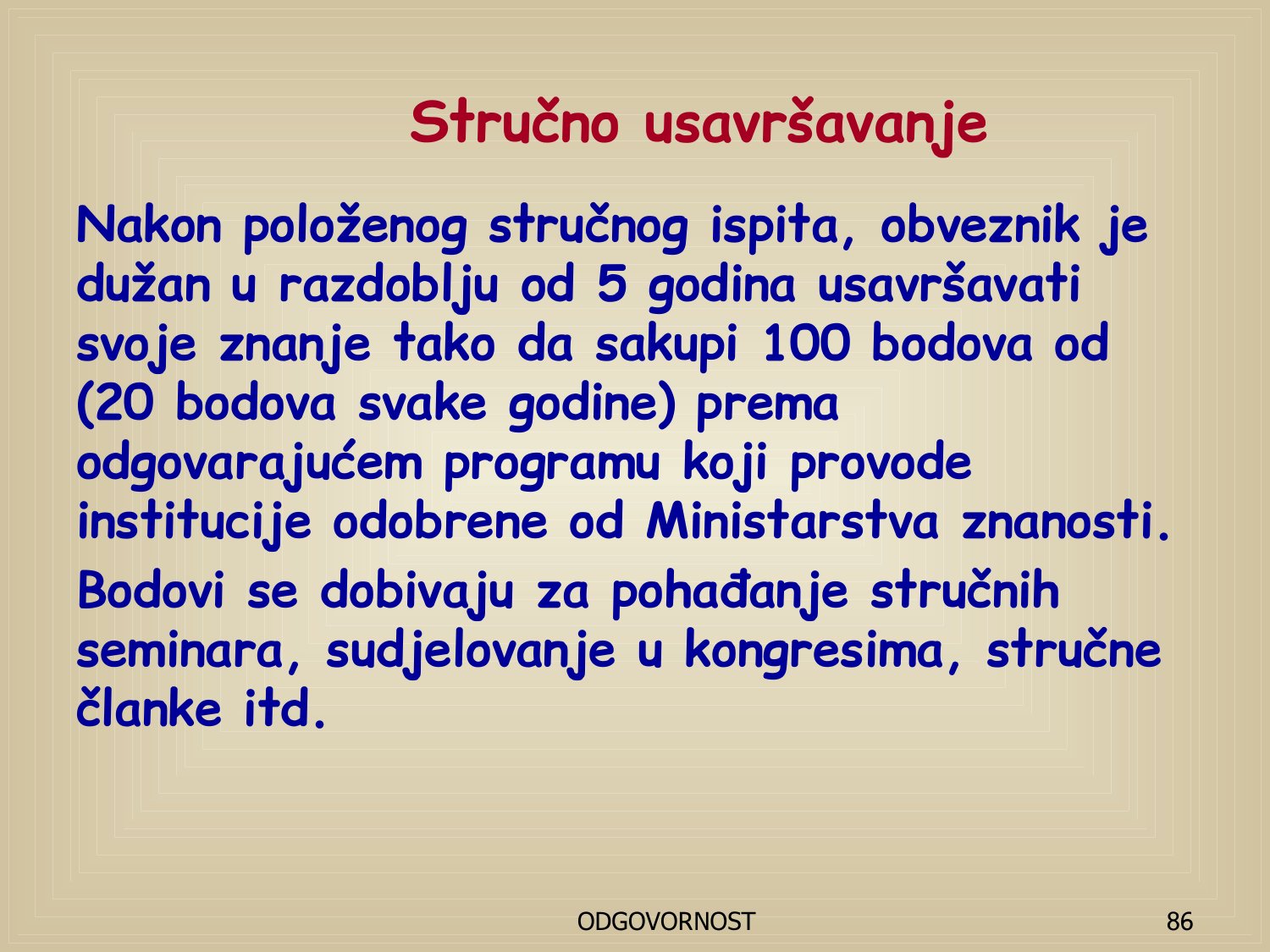

# Stručno usavršavanje
Nakon položenog stručnog ispita, obveznik je dužan u razdoblju od 5 godina usavršavati svoje znanje tako da sakupi 100 bodova od (20 bodova svake godine) prema odgovarajućem programu koji provode institucije odobrene od Ministarstva znanosti.
Bodovi se dobivaju za pohađanje stručnih seminara, sudjelovanje u kongresima, stručne članke itd.
ODGOVORNOST
86